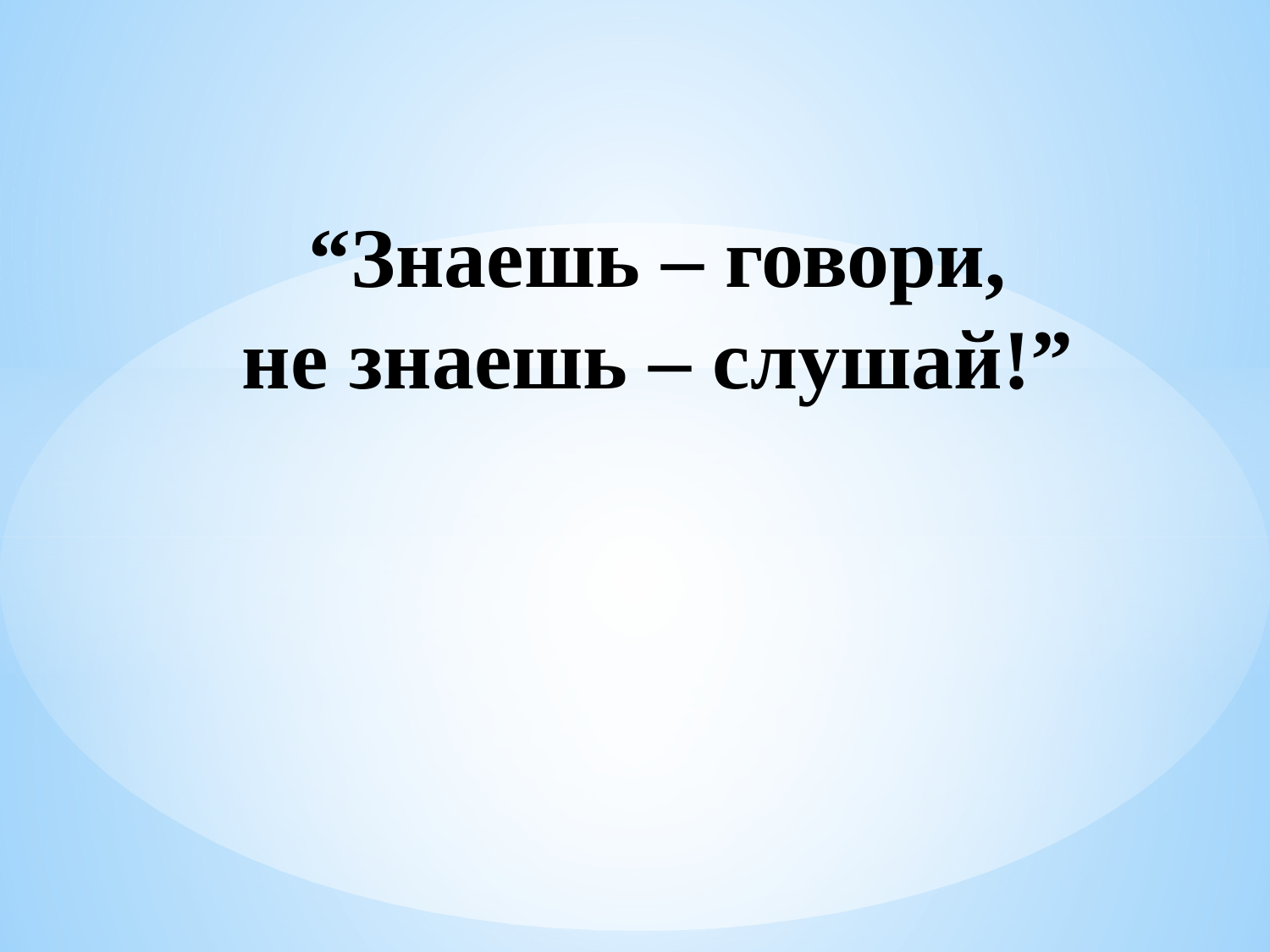

# “Знаешь – говори, не знаешь – слушай!”